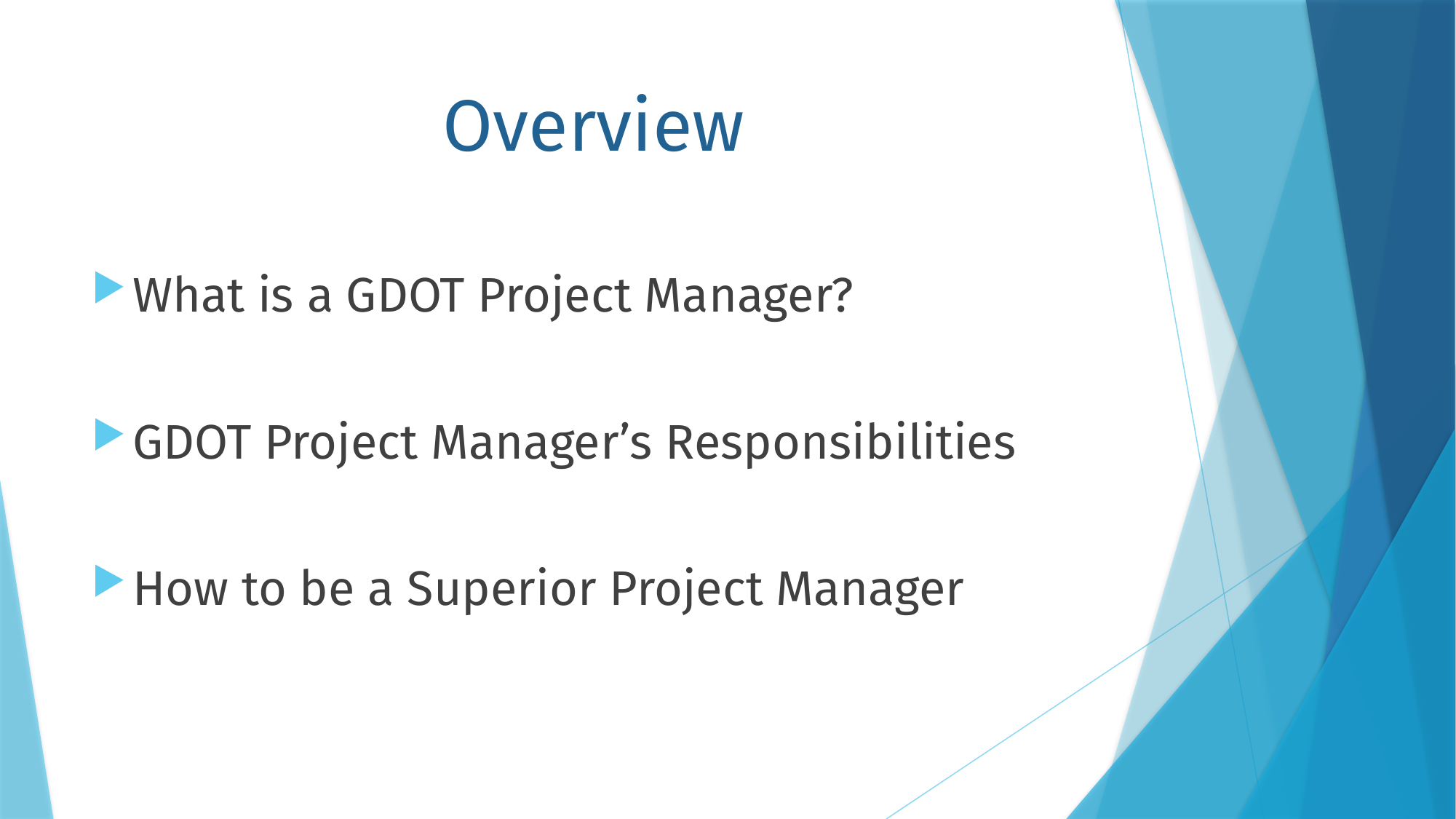

# Overview
What is a GDOT Project Manager?

GDOT Project Manager’s Responsibilities

How to be a Superior Project Manager